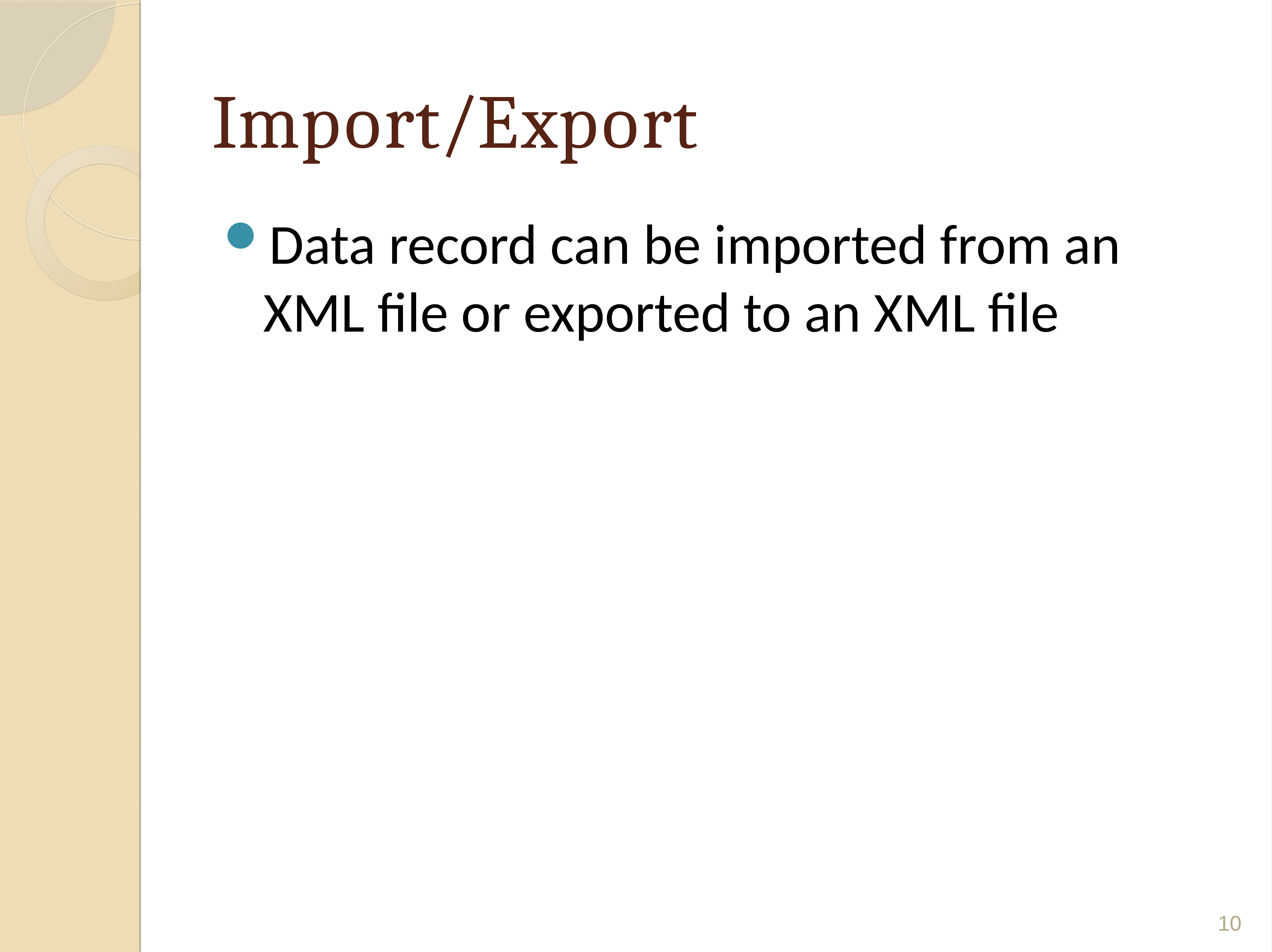

# Import/Export
Data record can be imported from an XML file or exported to an XML file

10